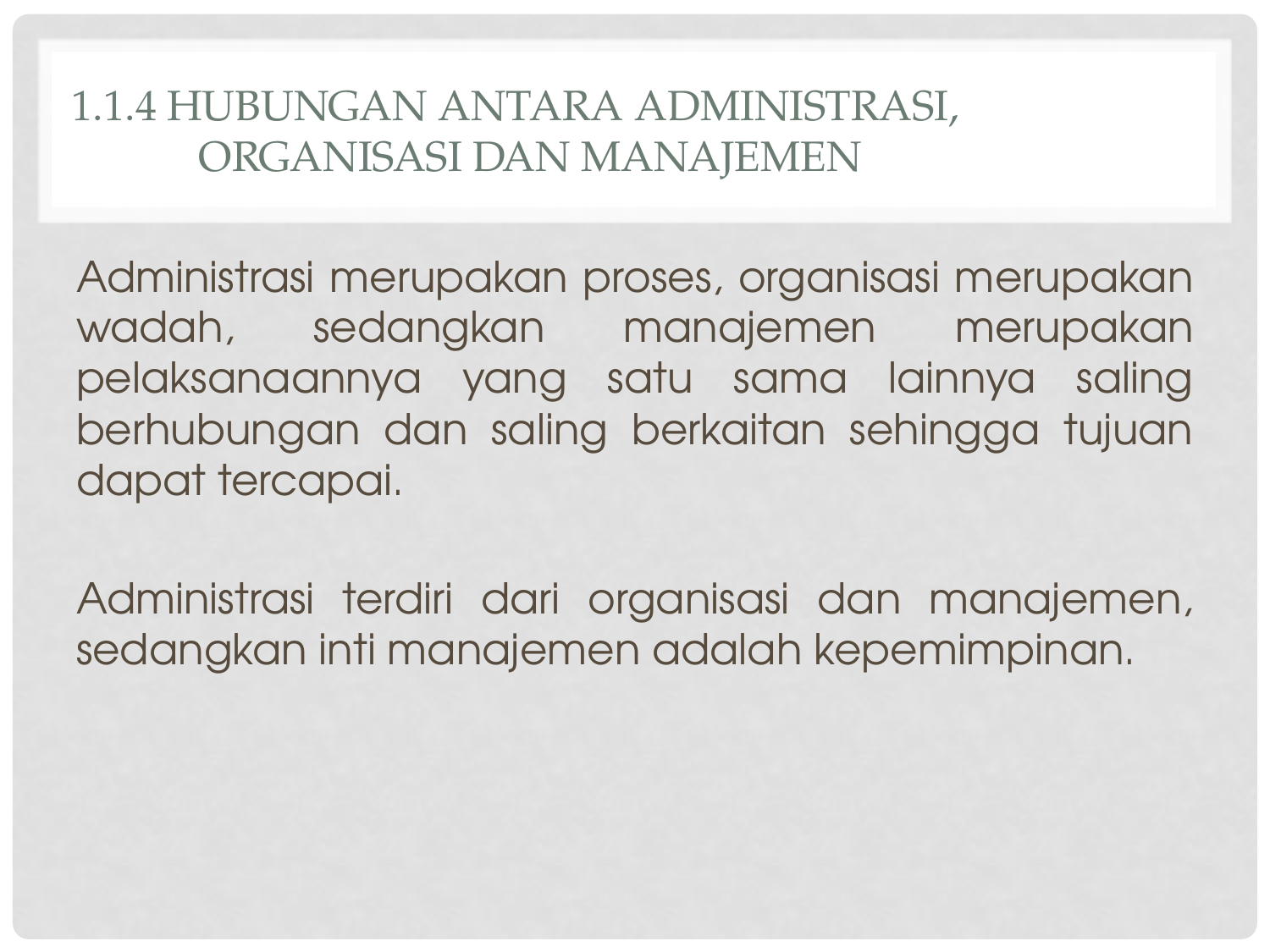

# 1.1.4 Hubungan antara Administrasi, Organisasi dan Manajemen
Administrasi merupakan proses, organisasi merupakan wadah, sedangkan manajemen merupakan pelaksanaannya yang satu sama lainnya saling berhubungan dan saling berkaitan sehingga tujuan dapat tercapai.

Administrasi terdiri dari organisasi dan manajemen, sedangkan inti manajemen adalah kepemimpinan.